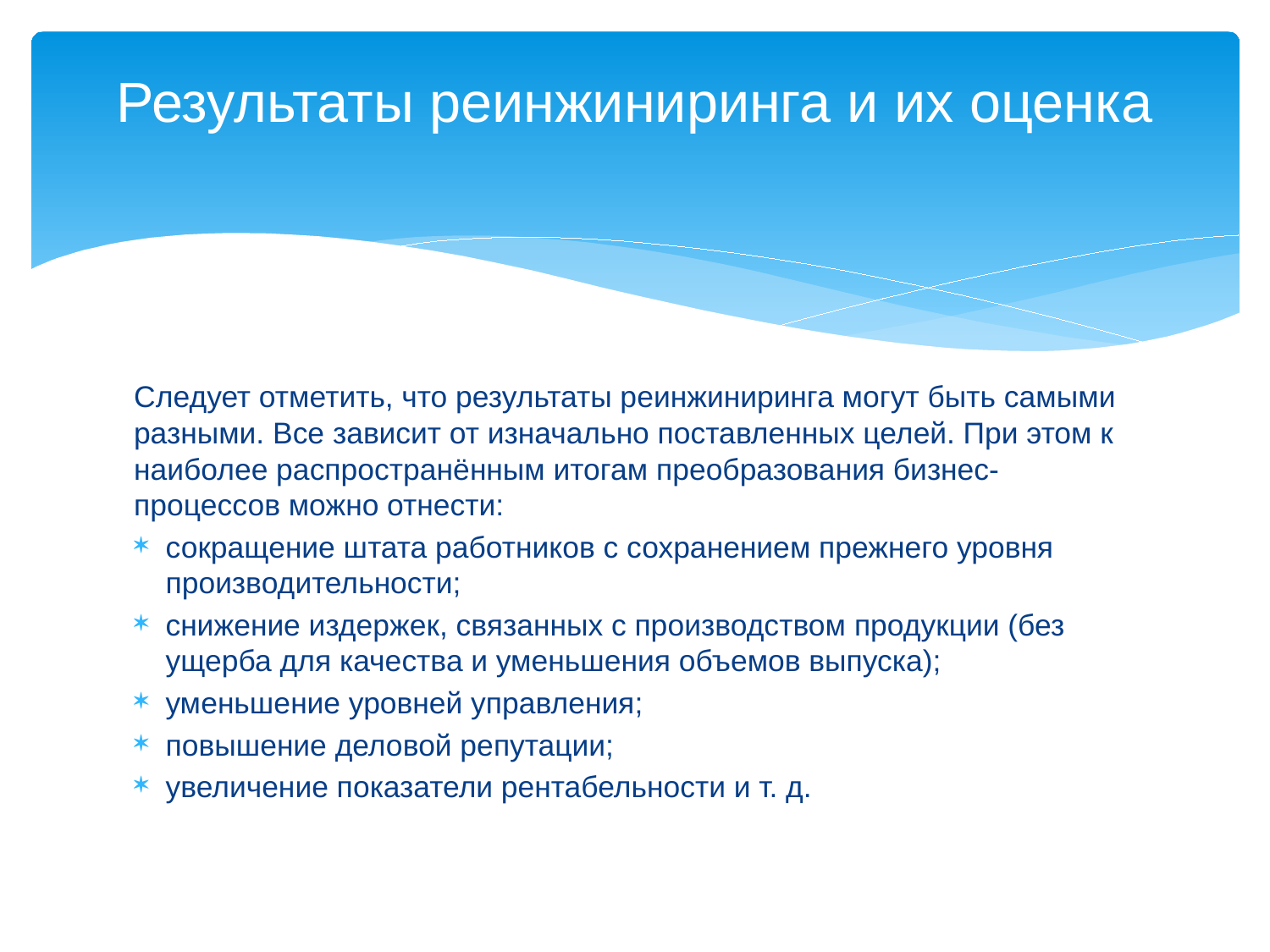

# Результаты реинжиниринга и их оценка
Следует отметить, что результаты реинжиниринга могут быть самыми разными. Все зависит от изначально поставленных целей. При этом к наиболее распространённым итогам преобразования бизнес-процессов можно отнести:
сокращение штата работников с сохранением прежнего уровня производительности;
снижение издержек, связанных с производством продукции (без ущерба для качества и уменьшения объемов выпуска);
уменьшение уровней управления;
повышение деловой репутации;
увеличение показатели рентабельности и т. д.